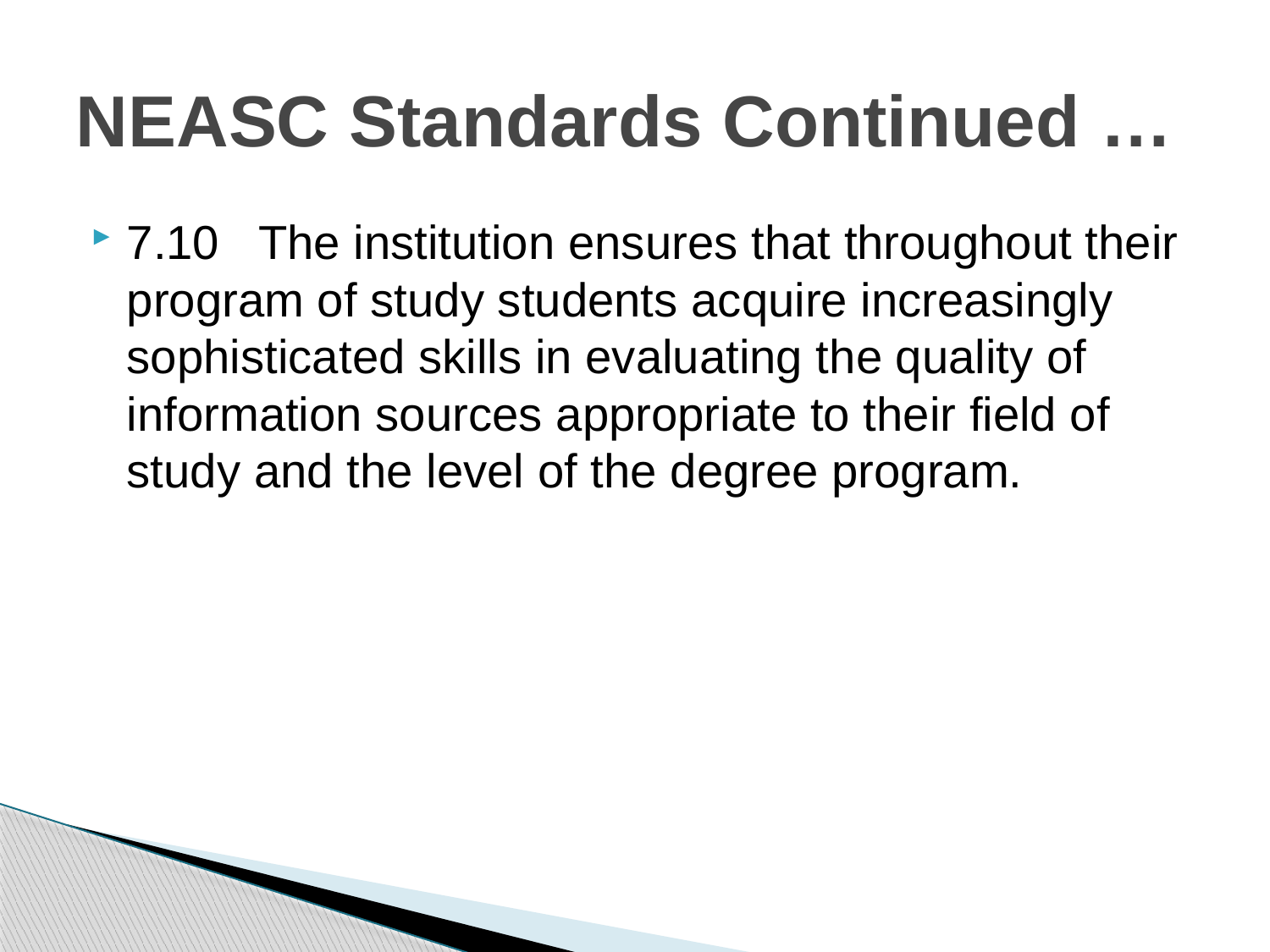

# NEASC Standards Continued …
7.10   The institution ensures that throughout their program of study students acquire increasingly sophisticated skills in evaluating the quality of information sources appropriate to their field of study and the level of the degree program.